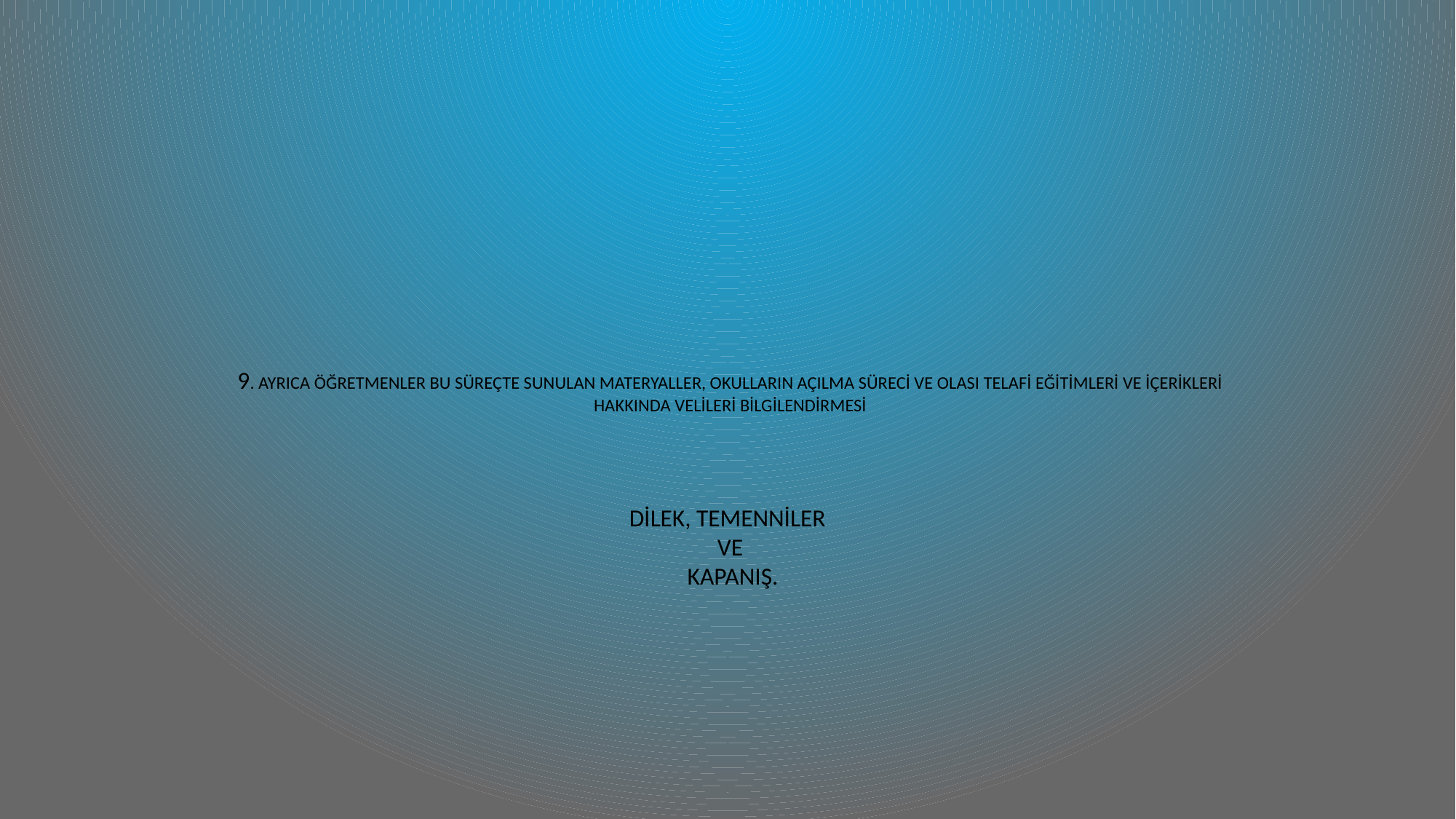

# 9. AYRICA ÖĞRETMENLER BU SÜREÇTE SUNULAN MATERYALLER, OKULLARIN AÇILMA SÜRECİ VE OLASI TELAFİ EĞİTİMLERİ VE İÇERİKLERİ HAKKINDA VELİLERİ BİLGİLENDİRMESİ DİLEK, TEMENNİLER VE KAPANIŞ.